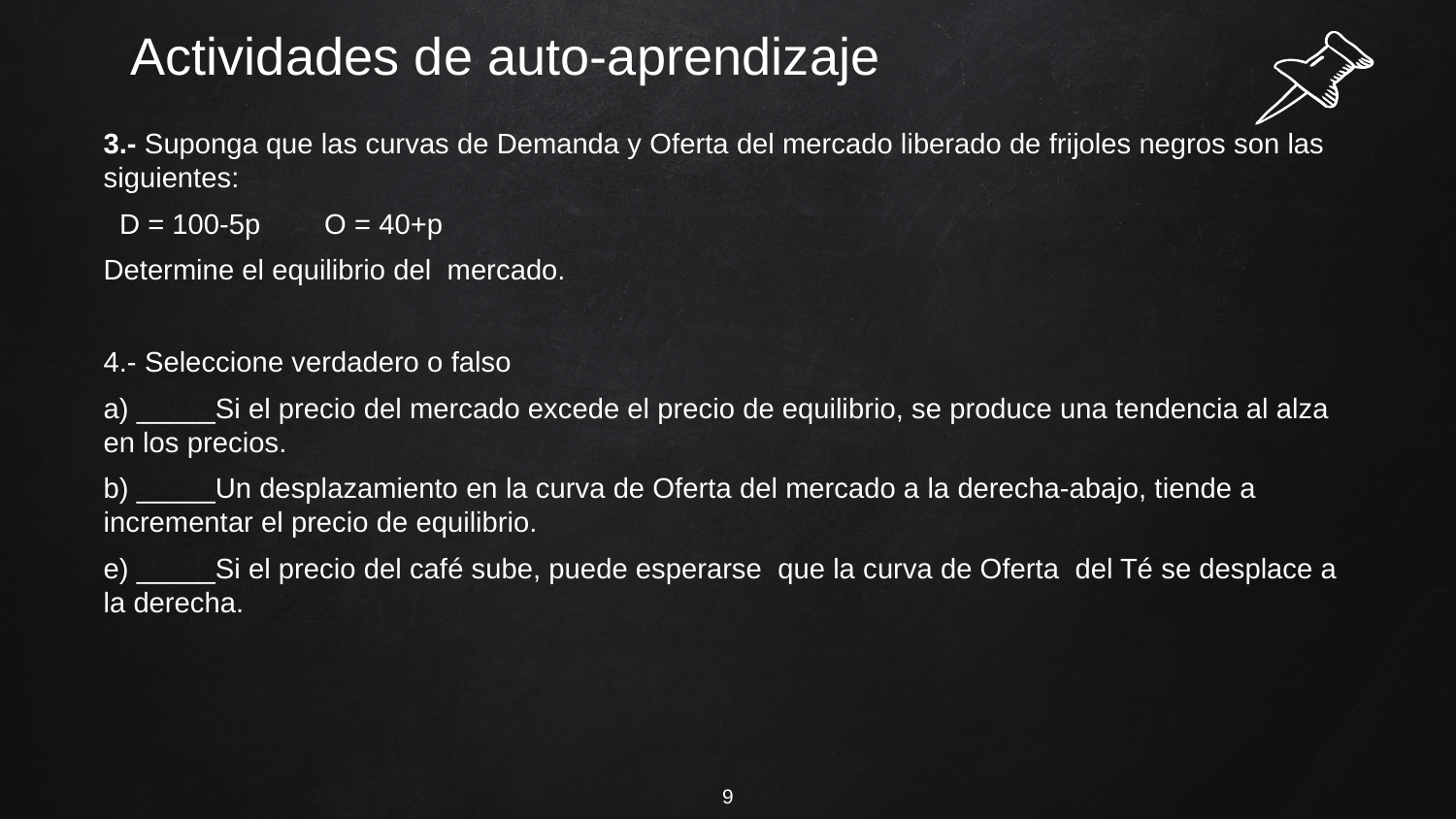

# Actividades de auto-aprendizaje

3.- Suponga que las curvas de Demanda y Oferta del mercado liberado de frijoles negros son las siguientes:
  D = 100-5p        O = 40+p
Determine el equilibrio del  mercado.

4.- Seleccione verdadero o falso
a) _____Si el precio del mercado excede el precio de equilibrio, se produce una tendencia al alza en los precios.
b) _____Un desplazamiento en la curva de Oferta del mercado a la derecha-abajo, tiende a incrementar el precio de equilibrio.
e) _____Si el precio del café sube, puede esperarse  que la curva de Oferta  del Té se desplace a la derecha.

9